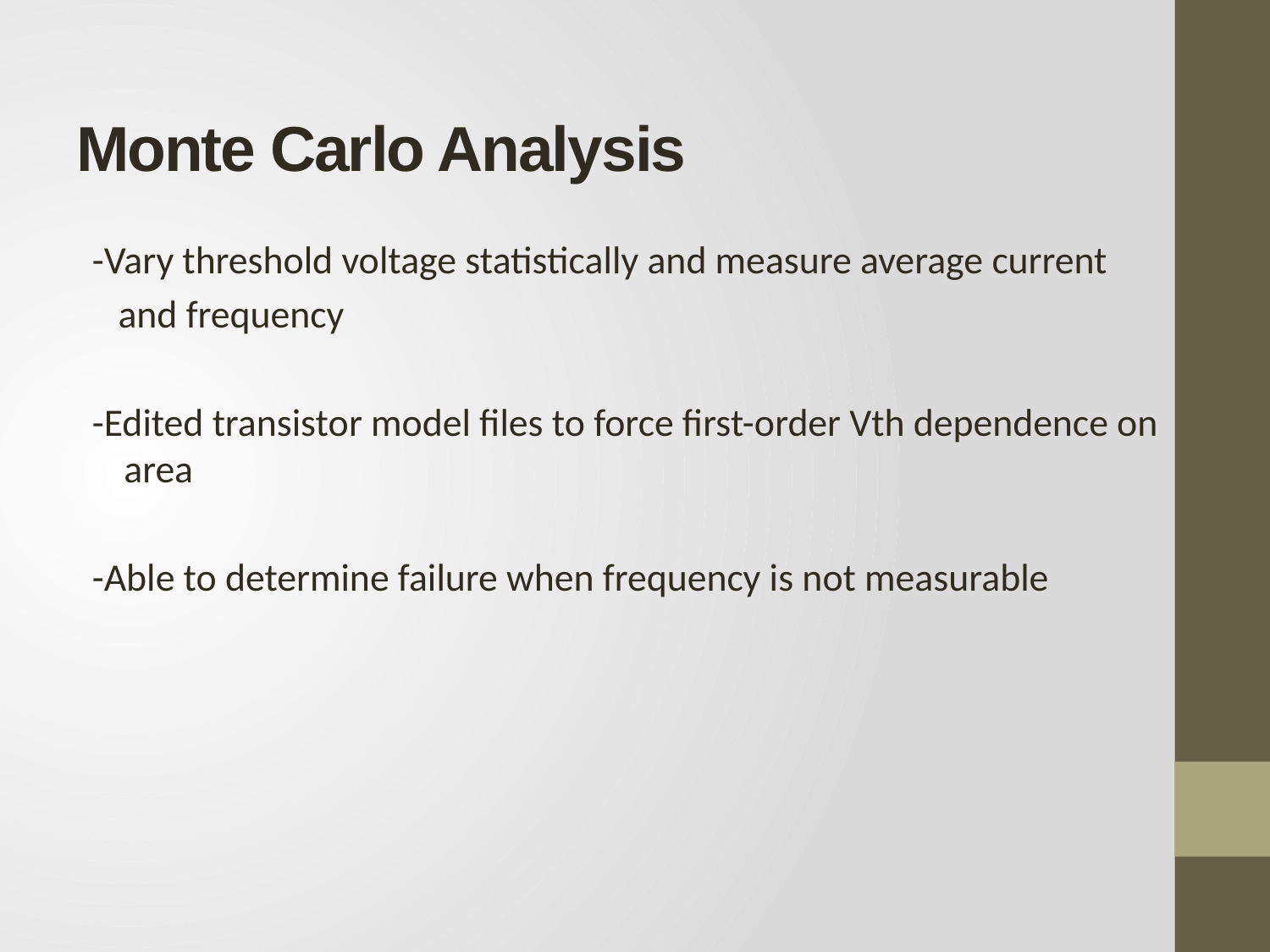

# Monte Carlo Analysis
-Vary threshold voltage statistically and measure average current
   and frequency

-Edited transistor model files to force first-order Vth dependence on area

-Able to determine failure when frequency is not measurable